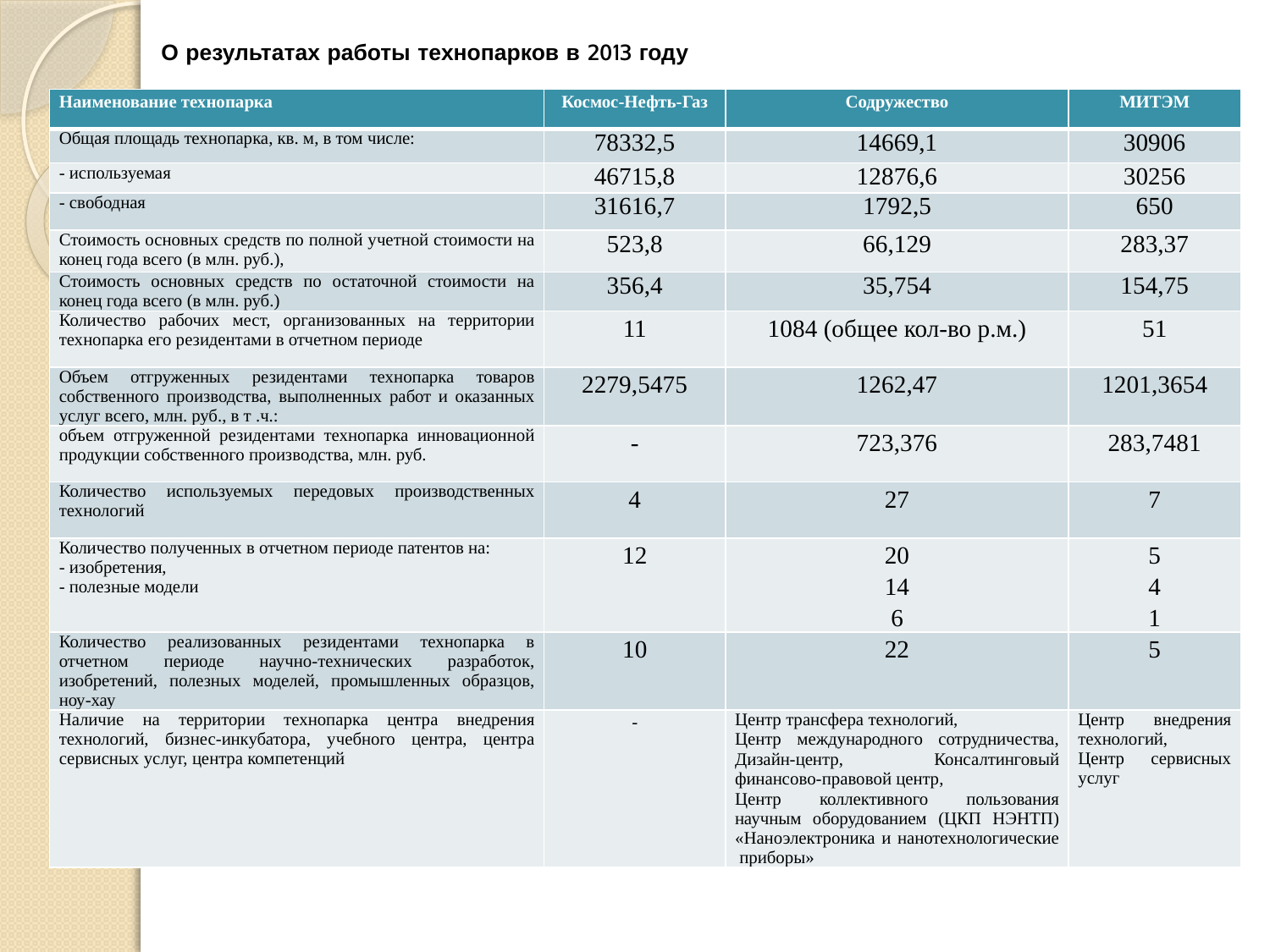

# О результатах работы технопарков в 2013 году
| Наименование технопарка | Космос-Нефть-Газ | Содружество | МИТЭМ |
| --- | --- | --- | --- |
| Общая площадь технопарка, кв. м, в том числе: | 78332,5 | 14669,1 | 30906 |
| - используемая | 46715,8 | 12876,6 | 30256 |
| - свободная | 31616,7 | 1792,5 | 650 |
| Стоимость основных средств по полной учетной стоимости на конец года всего (в млн. руб.), | 523,8 | 66,129 | 283,37 |
| Стоимость основных средств по остаточной стоимости на конец года всего (в млн. руб.) | 356,4 | 35,754 | 154,75 |
| Количество рабочих мест, организованных на территории технопарка его резидентами в отчетном периоде | 11 | 1084 (общее кол-во р.м.) | 51 |
| Объем отгруженных резидентами технопарка товаров собственного производства, выполненных работ и оказанных услуг всего, млн. руб., в т .ч.: | 2279,5475 | 1262,47 | 1201,3654 |
| объем отгруженной резидентами технопарка инновационной продукции собственного производства, млн. руб. | - | 723,376 | 283,7481 |
| Количество используемых передовых производственных технологий | 4 | 27 | 7 |
| Количество полученных в отчетном периоде патентов на: - изобретения, - полезные модели | 12 | 20 14 6 | 5 4 1 |
| Количество реализованных резидентами технопарка в отчетном периоде научно-технических разработок, изобретений, полезных моделей, промышленных образцов, ноу-хау | 10 | 22 | 5 |
| Наличие на территории технопарка центра внедрения технологий, бизнес-инкубатора, учебного центра, центра сервисных услуг, центра компетенций | - | Центр трансфера технологий, Центр международного сотрудничества, Дизайн-центр, Консалтинговый финансово-правовой центр, Центр коллективного пользования научным оборудованием (ЦКП НЭНТП) «Наноэлектроника и нанотехнологические приборы» | Центр внедрения технологий, Центр сервисных услуг |